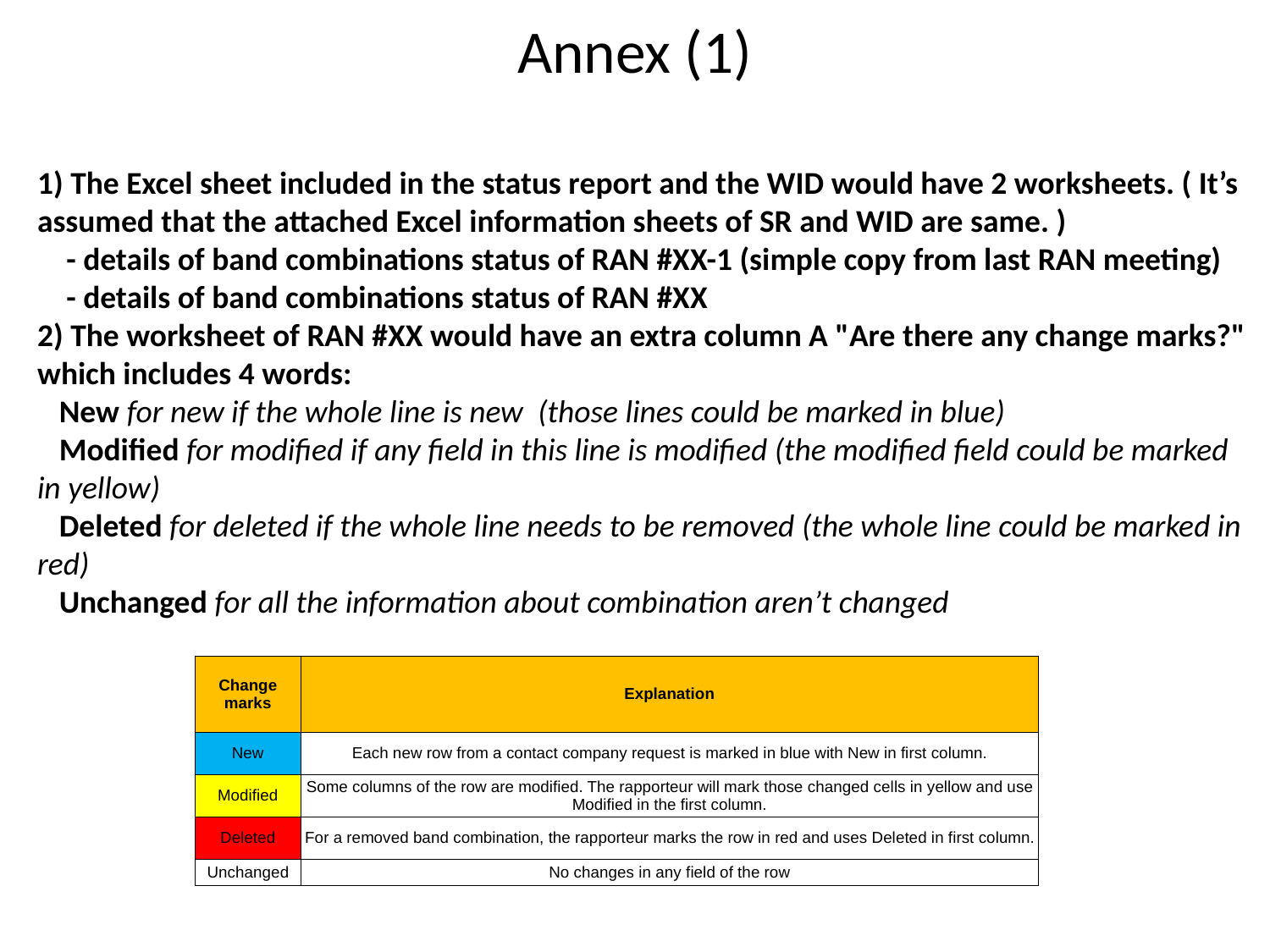

# Annex (1)
1) The Excel sheet included in the status report and the WID would have 2 worksheets. ( It’s assumed that the attached Excel information sheets of SR and WID are same. )
    - details of band combinations status of RAN #XX-1 (simple copy from last RAN meeting)
    - details of band combinations status of RAN #XX
2) The worksheet of RAN #XX would have an extra column A "Are there any change marks?" which includes 4 words:
   New for new if the whole line is new  (those lines could be marked in blue)
   Modified for modified if any field in this line is modified (the modified field could be marked in yellow)
   Deleted for deleted if the whole line needs to be removed (the whole line could be marked in red)
   Unchanged for all the information about combination aren’t changed
| Change marks | Explanation |
| --- | --- |
| New | Each new row from a contact company request is marked in blue with New in first column. |
| Modified | Some columns of the row are modified. The rapporteur will mark those changed cells in yellow and use Modified in the first column. |
| Deleted | For a removed band combination, the rapporteur marks the row in red and uses Deleted in first column. |
| Unchanged | No changes in any field of the row |